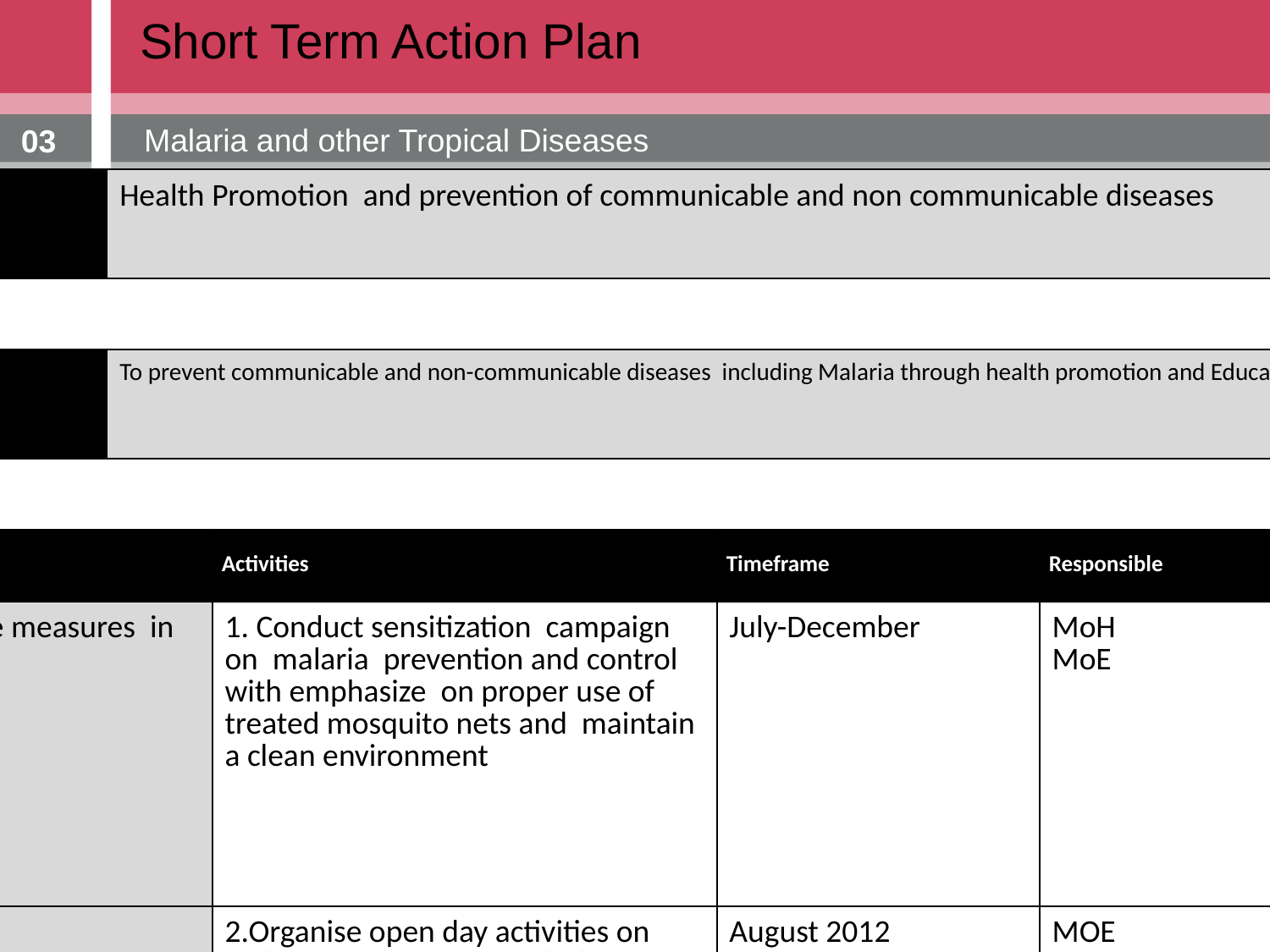

Short Term Action Plan
Malaria and other Tropical Diseases

03
| Program Name: | Health Promotion and prevention of communicable and non communicable diseases |  |  |  |  |
| --- | --- | --- | --- | --- | --- |
|  |  |  |  |  |  |
| Goal: | To prevent communicable and non-communicable diseases including Malaria through health promotion and Education |  |  |  |  |
|  |  |  |  |  |  |
| Needs |  | Activities | Timeframe | Responsible | Verification of Completion |
| Strengthened existing malaria preventive measures in schools |  | 1. Conduct sensitization campaign on malaria prevention and control with emphasize on proper use of treated mosquito nets and maintain a clean environment | July-December | MoH MoE | Number of schools sensitized |
|  |  | 2.Organise open day activities on malaria prevention trough danses, poems, songs,… in schools | August 2012 | MOE | Number of students participated Reports of activities |
|  |  | 3.Develop and disseminate IEC materials on Malaria prevention | September | MOE MOH | IEC materials available in schools |
|  |  | 3.Implement protocols on clean environment in order to eradicate plasmodium in schools | September-December 2012 | MOE MOH | Number of schools implement that protocol |
|  |  | 4. Develop and disseminate protocol on students participation in school hygiene around schools | November 2012 | MOE | Protocol is available |
|  |  | 5. Organize workshops of health school teachers on protocols used in malaria eradication and help them to develop their action plans | Nov.-january 2013 | MOE MOH | Number of teachers trained Number of schools raised awereness |